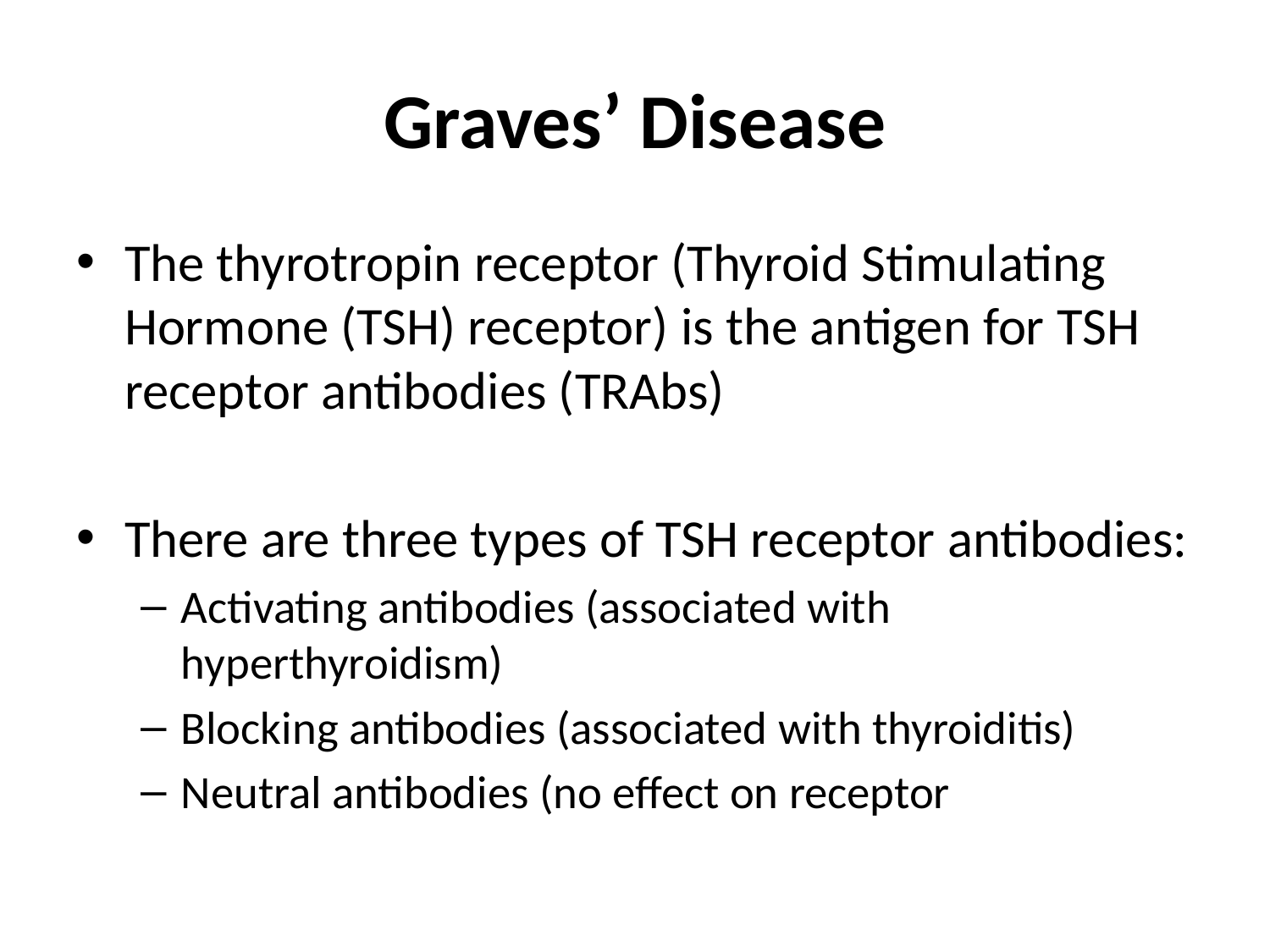

# Graves’ Disease
The thyrotropin receptor (Thyroid Stimulating Hormone (TSH) receptor) is the antigen for TSH receptor antibodies (TRAbs)

There are three types of TSH receptor antibodies:
Activating antibodies (associated with hyperthyroidism)
Blocking antibodies (associated with thyroiditis)
Neutral antibodies (no effect on receptor